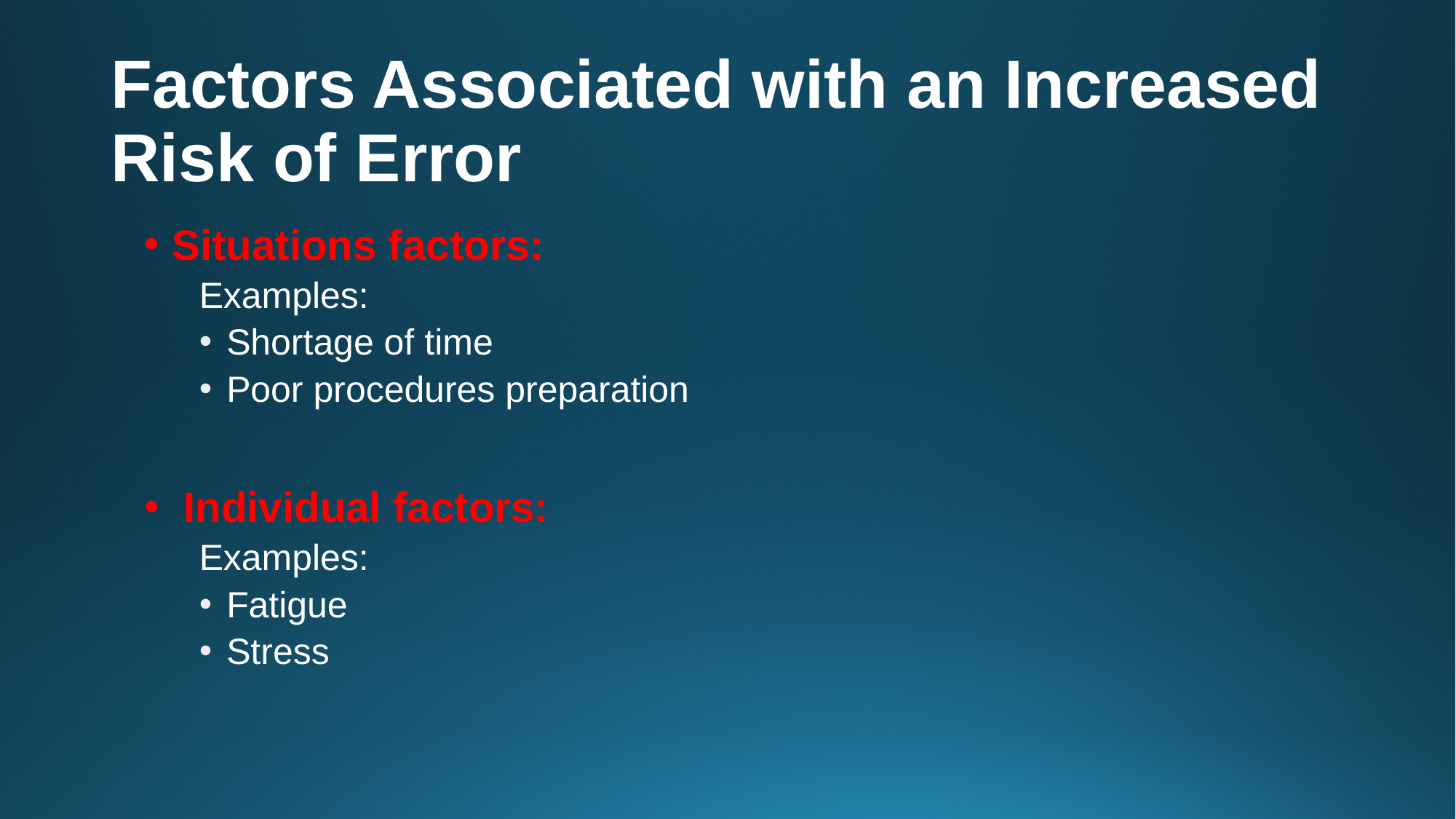

# Factors Associated with an Increased Risk of Error
Situations factors:
Examples:
Shortage of time
Poor procedures preparation

 Individual factors:
Examples:
Fatigue
Stress